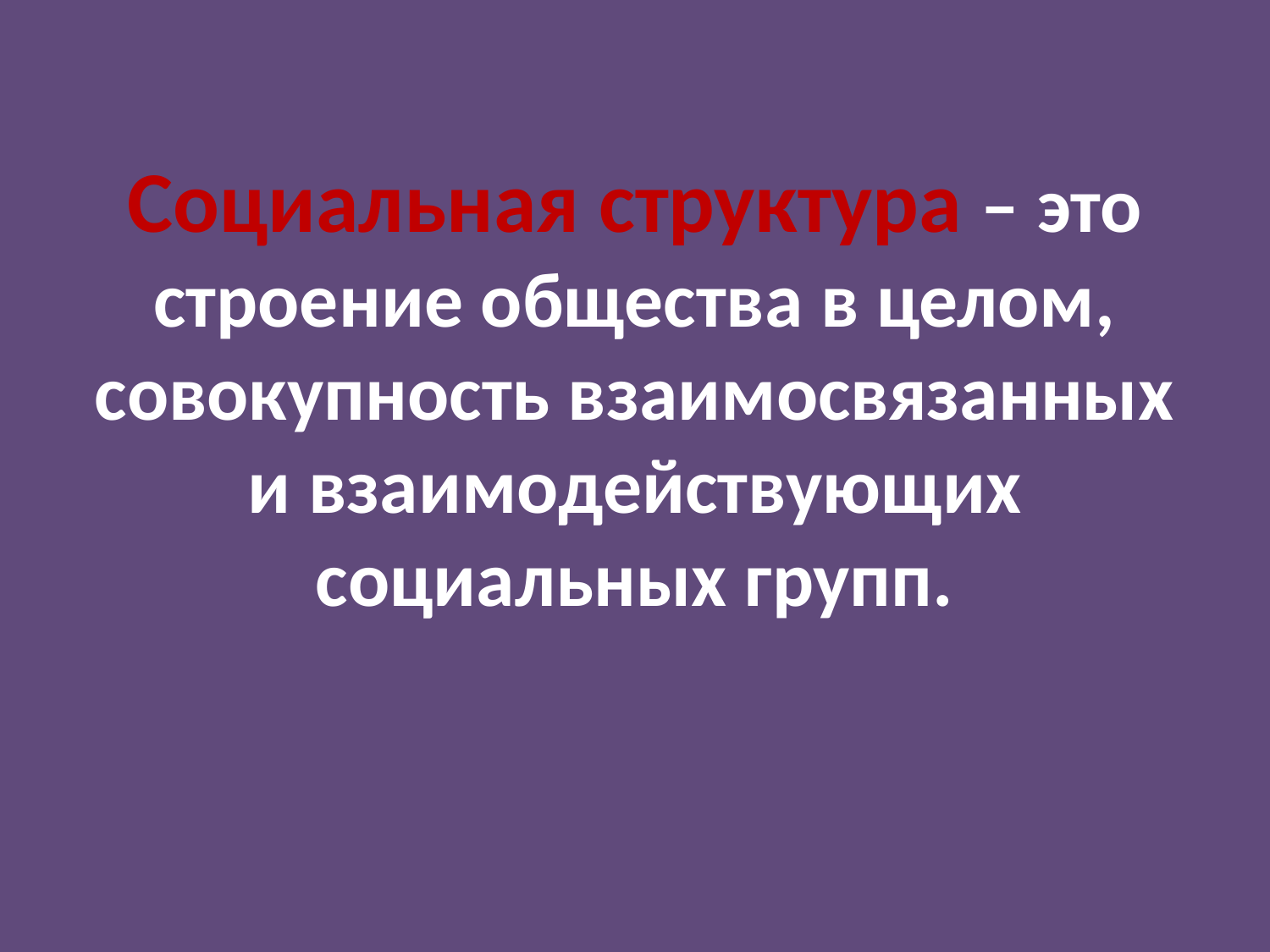

# Социальная структура – это строение общества в целом, совокупность взаимосвязанных и взаимодействующих социальных групп.